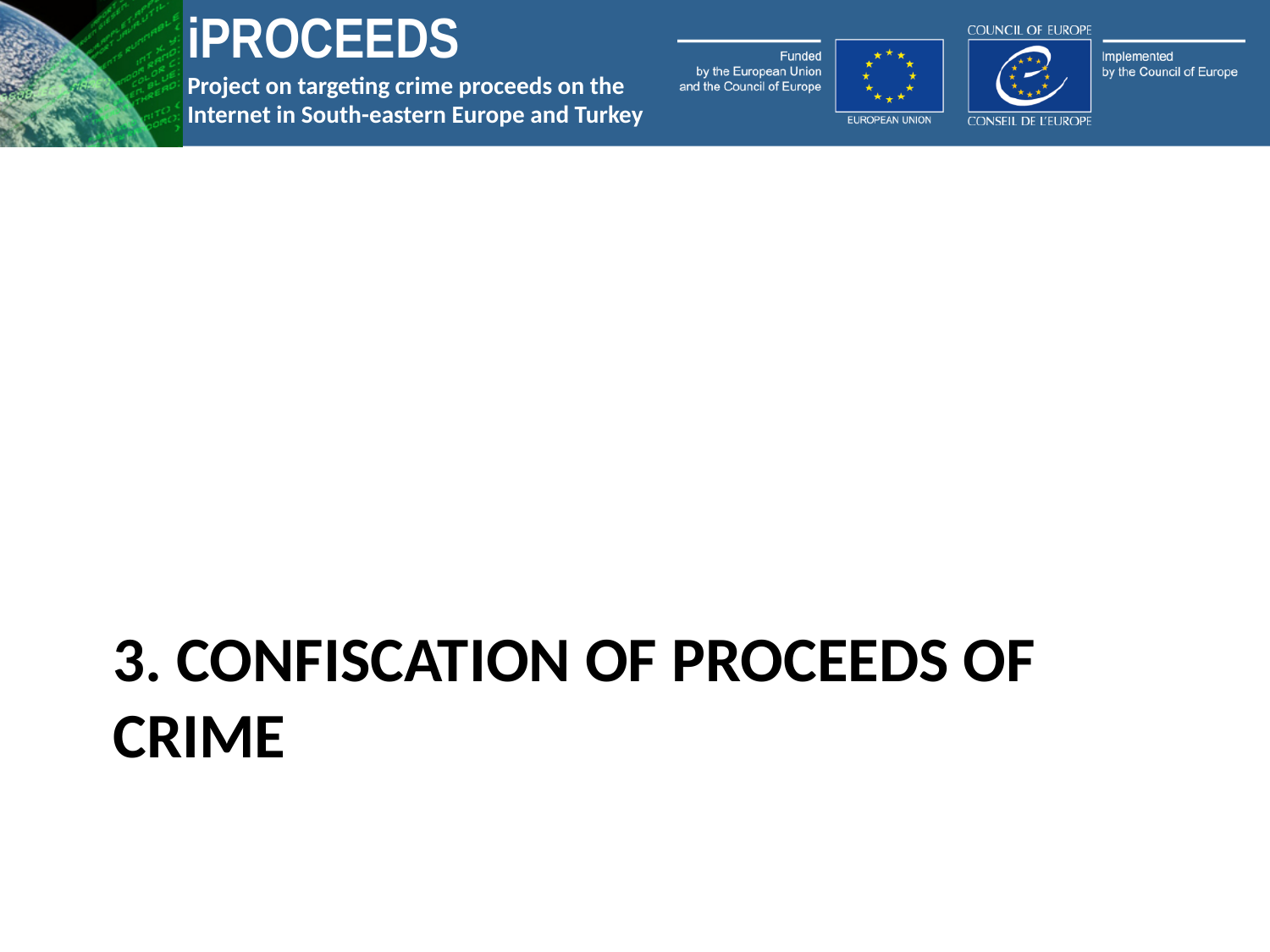

# 3. CONFISCATION OF PROCEEDS OF CRIME